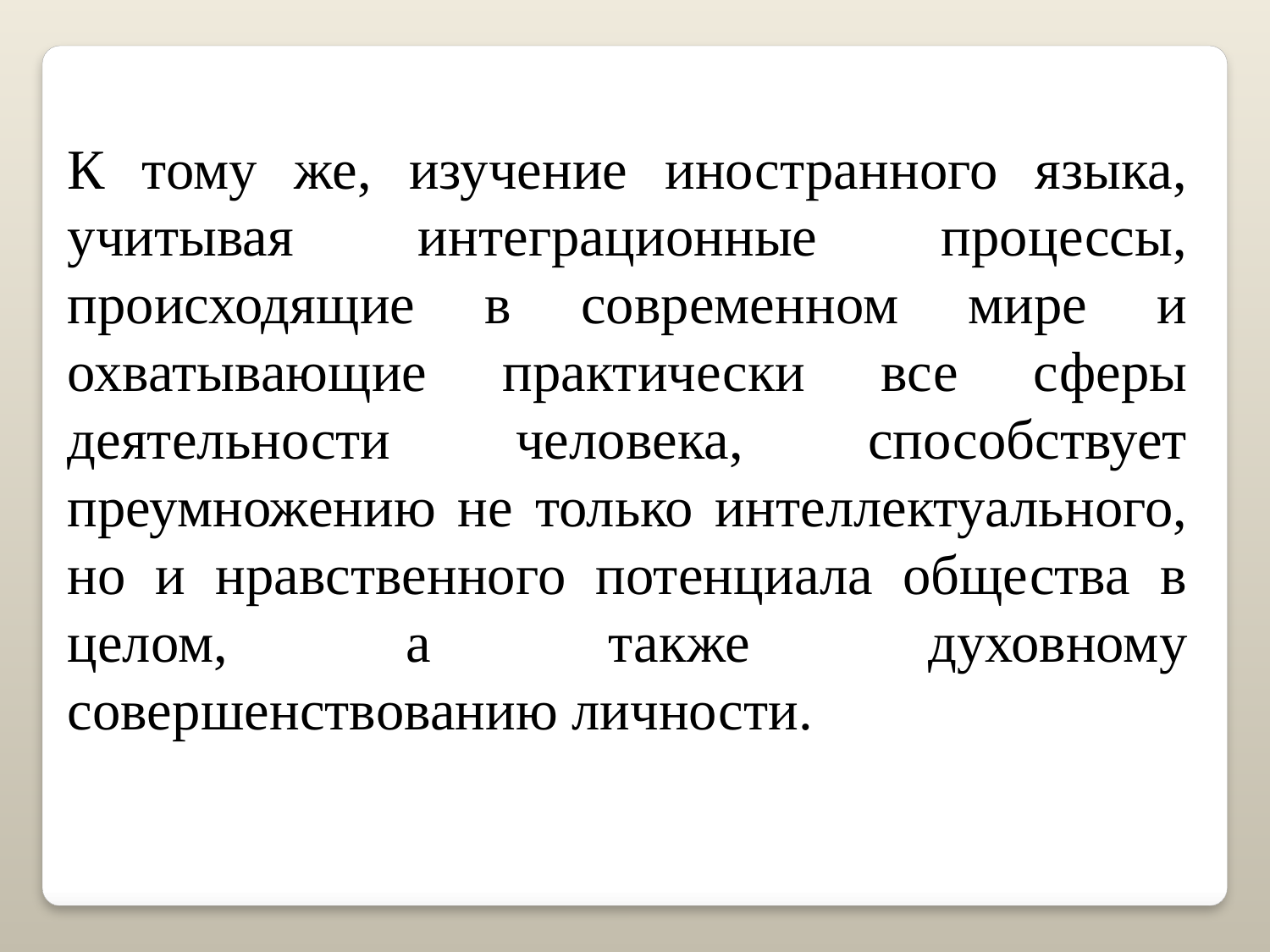

К тому же, изучение иностранного языка, учитывая интеграционные процессы, происходящие в современном мире и охватывающие практически все сферы деятельности человека, способствует преумножению не только интеллектуального, но и нравственного потенциала общества в целом, а также духовному совершенствованию личности.